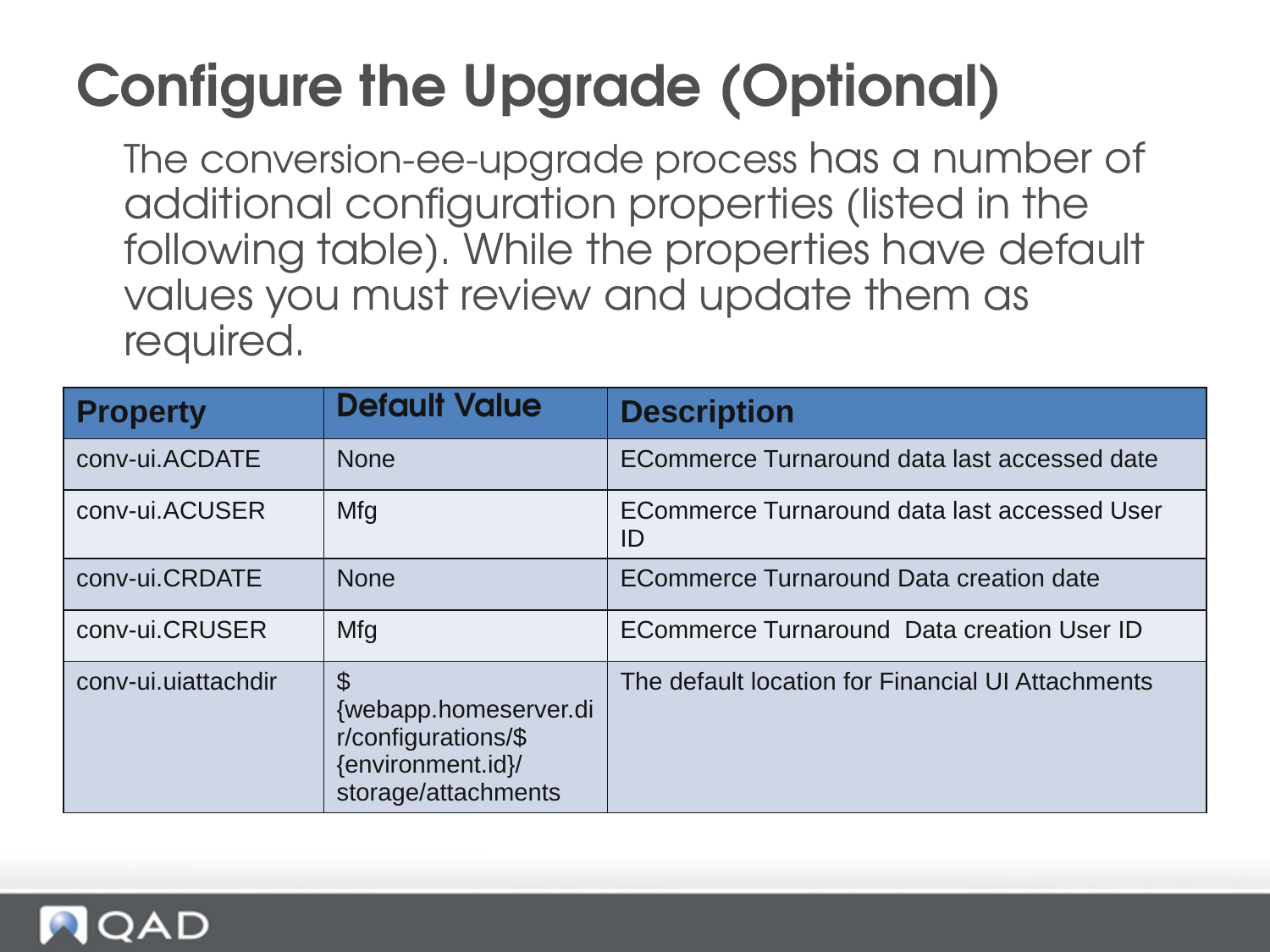

# Configure the Upgrade (Optional)
	The conversion-ee-upgrade process has a number of additional configuration properties (listed in the following table). While the properties have default values you must review and update them as required.

| Property | Default Value | Description |
| --- | --- | --- |
| conv-ui.ACDATE | None | ECommerce Turnaround data last accessed date |
| conv-ui.ACUSER | Mfg | ECommerce Turnaround data last accessed User ID |
| conv-ui.CRDATE | None | ECommerce Turnaround Data creation date |
| conv-ui.CRUSER | Mfg | ECommerce Turnaround Data creation User ID |
| conv-ui.uiattachdir | ${webapp.homeserver.dir/configurations/${environment.id}/storage/attachments | The default location for Financial UI Attachments |